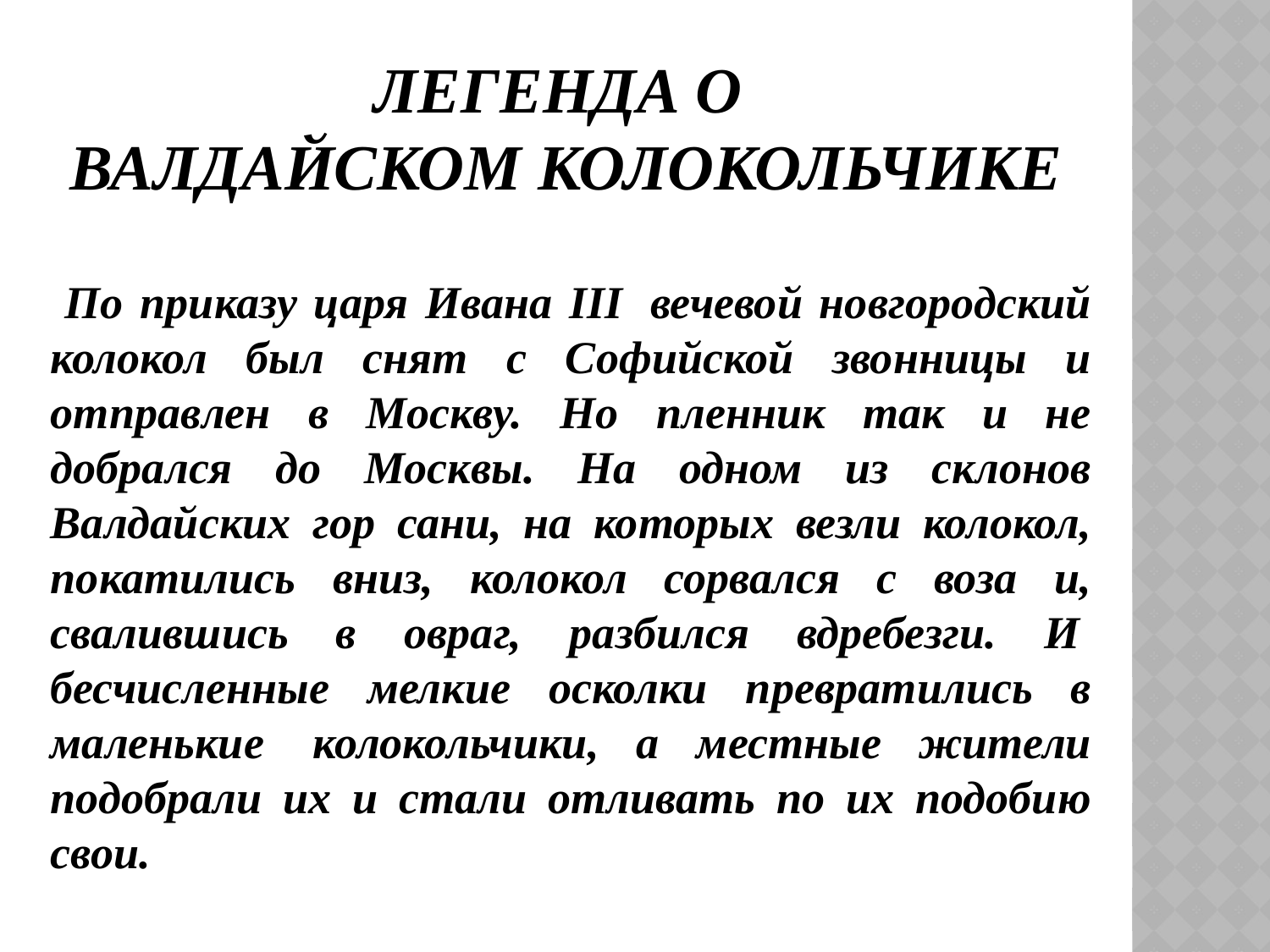

# Легенда о Валдайском колокольчике
   По приказу царя Ивана III  вечевой новгородский колокол был снят с Софийской звонницы и отправлен в Москву. Но пленник так и не добрался до Москвы. На одном из склонов Валдайских гор сани, на которых везли колокол, покатились вниз, колокол сорвался с воза и, свалившись в овраг, разбился вдребезги. И  бесчисленные мелкие осколки превратились в маленькие  колокольчики, а местные жители подобрали их и стали отливать по их подобию свои.